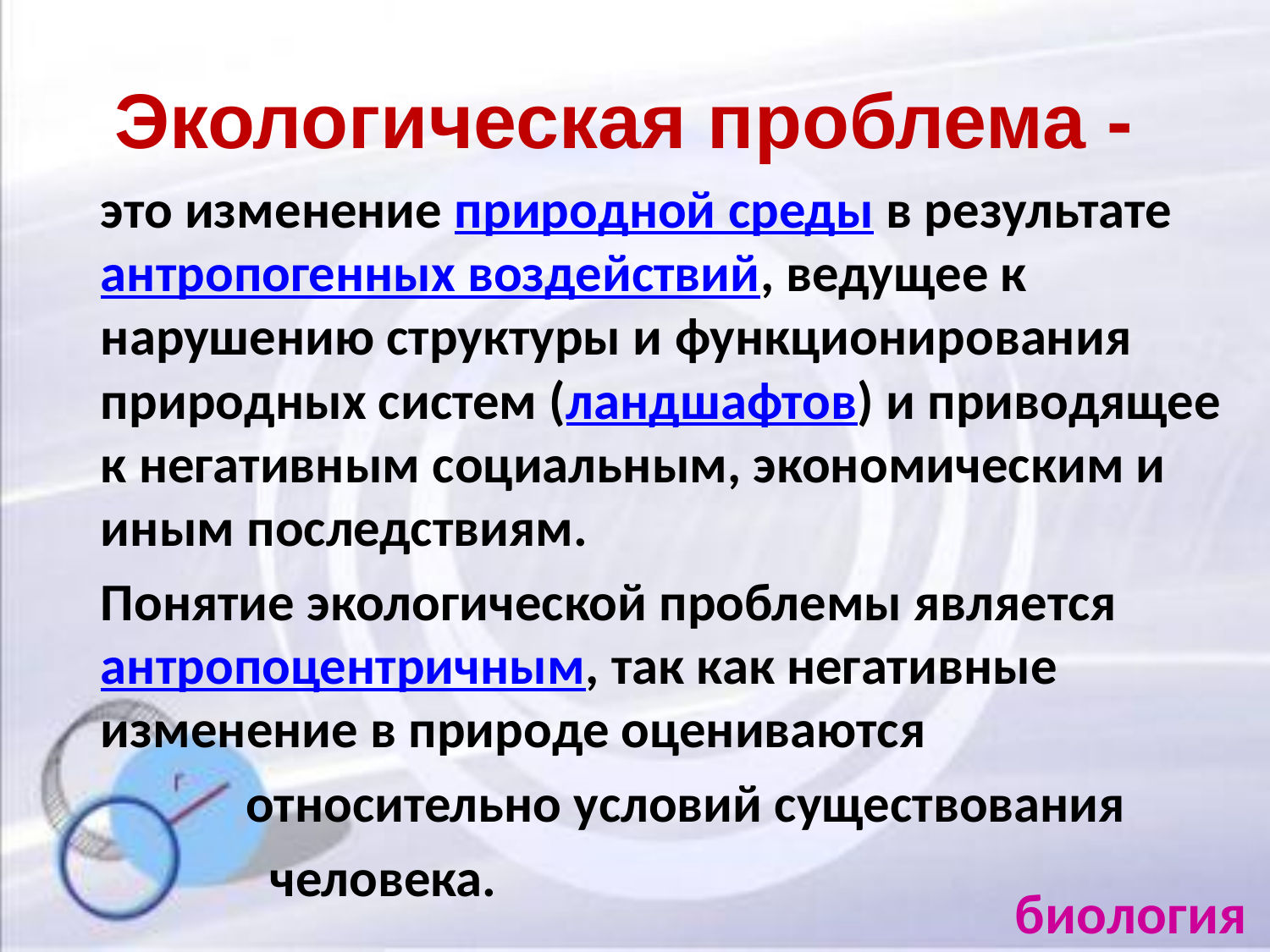

# Экологическая проблема -
    это изменение природной среды в результате антропогенных воздействий, ведущее к нарушению структуры и функционирования природных систем (ландшафтов) и приводящее к негативным социальным, экономическим и иным последствиям.
    Понятие экологической проблемы является антропоцентричным, так как негативные изменение в природе оцениваются
                относительно условий существования
                  человека.

биология